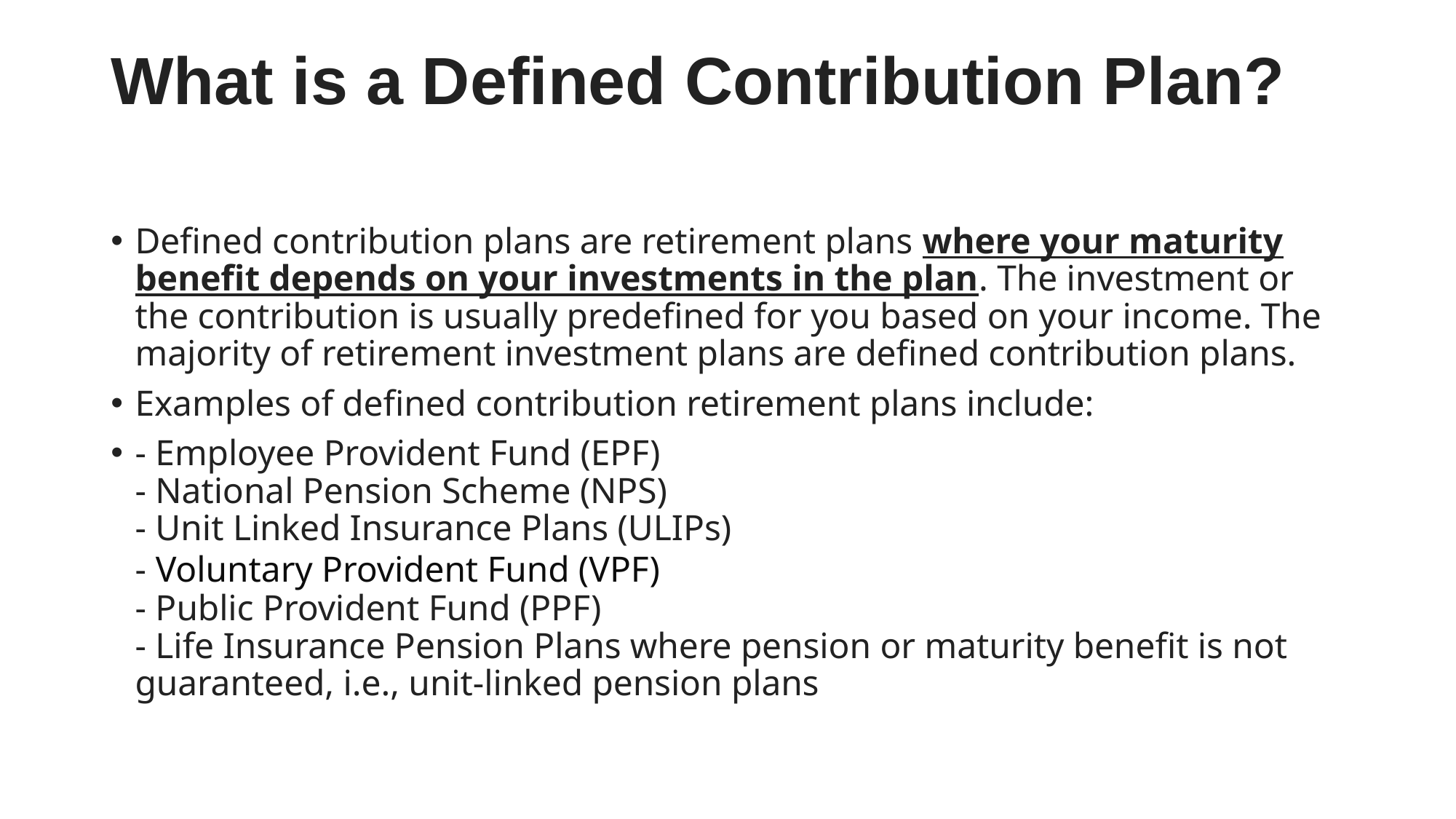

# What is a Defined Contribution Plan?
Defined contribution plans are retirement plans where your maturity benefit depends on your investments in the plan. The investment or the contribution is usually predefined for you based on your income. The majority of retirement investment plans are defined contribution plans.
Examples of defined contribution retirement plans include:
- Employee Provident Fund (EPF)
- National Pension Scheme (NPS)
- Unit Linked Insurance Plans (ULIPs)
- Voluntary Provident Fund (VPF)
- Public Provident Fund (PPF)
- Life Insurance Pension Plans where pension or maturity benefit is not guaranteed, i.e., unit-linked pension plans